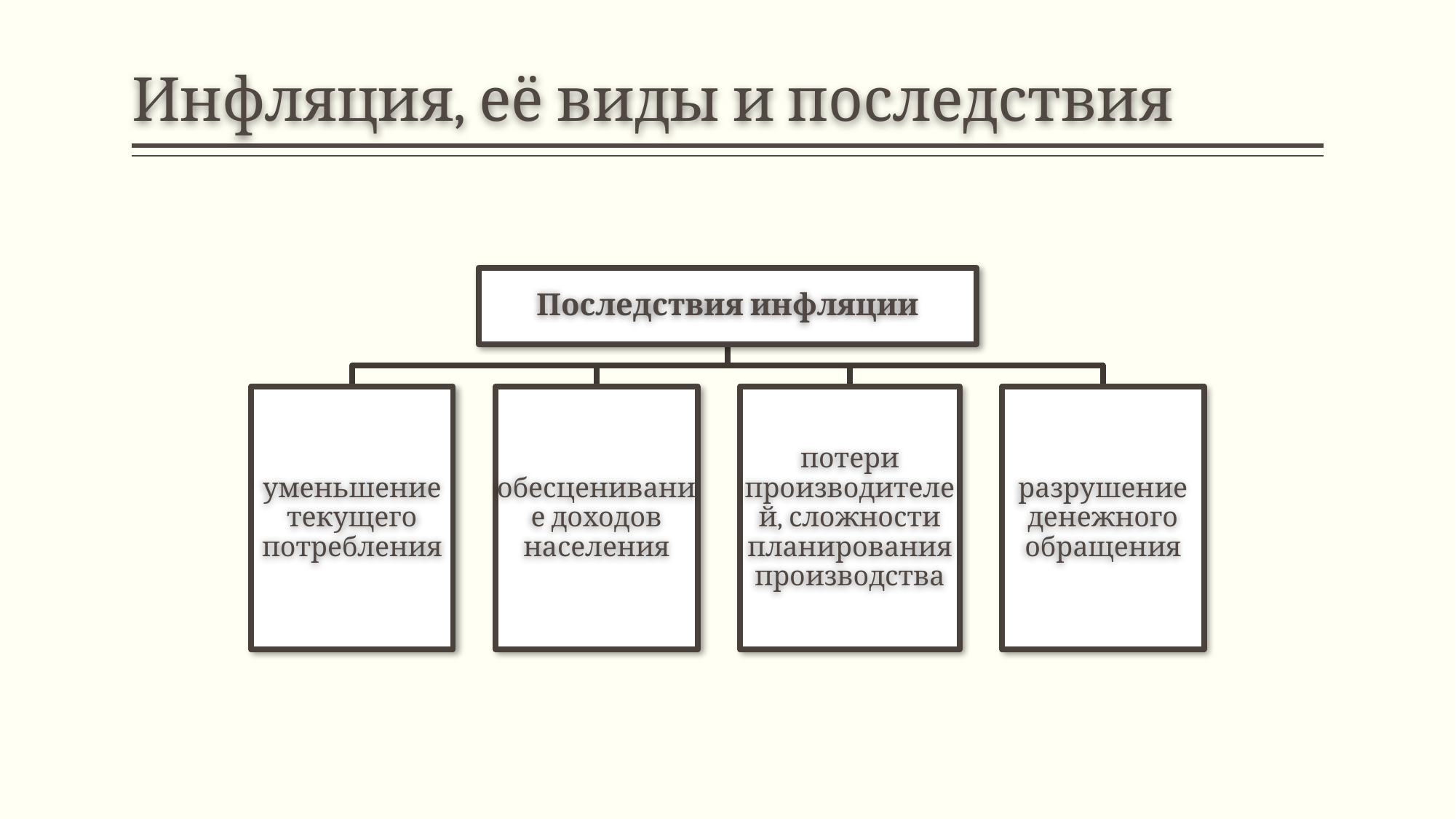

# Инфляция, её виды и последствия

Последствия инфляции

уменьшение текущего потребления

обесценивание доходов населения

потери производителей, сложности планирования производства

разрушение денежного обращения